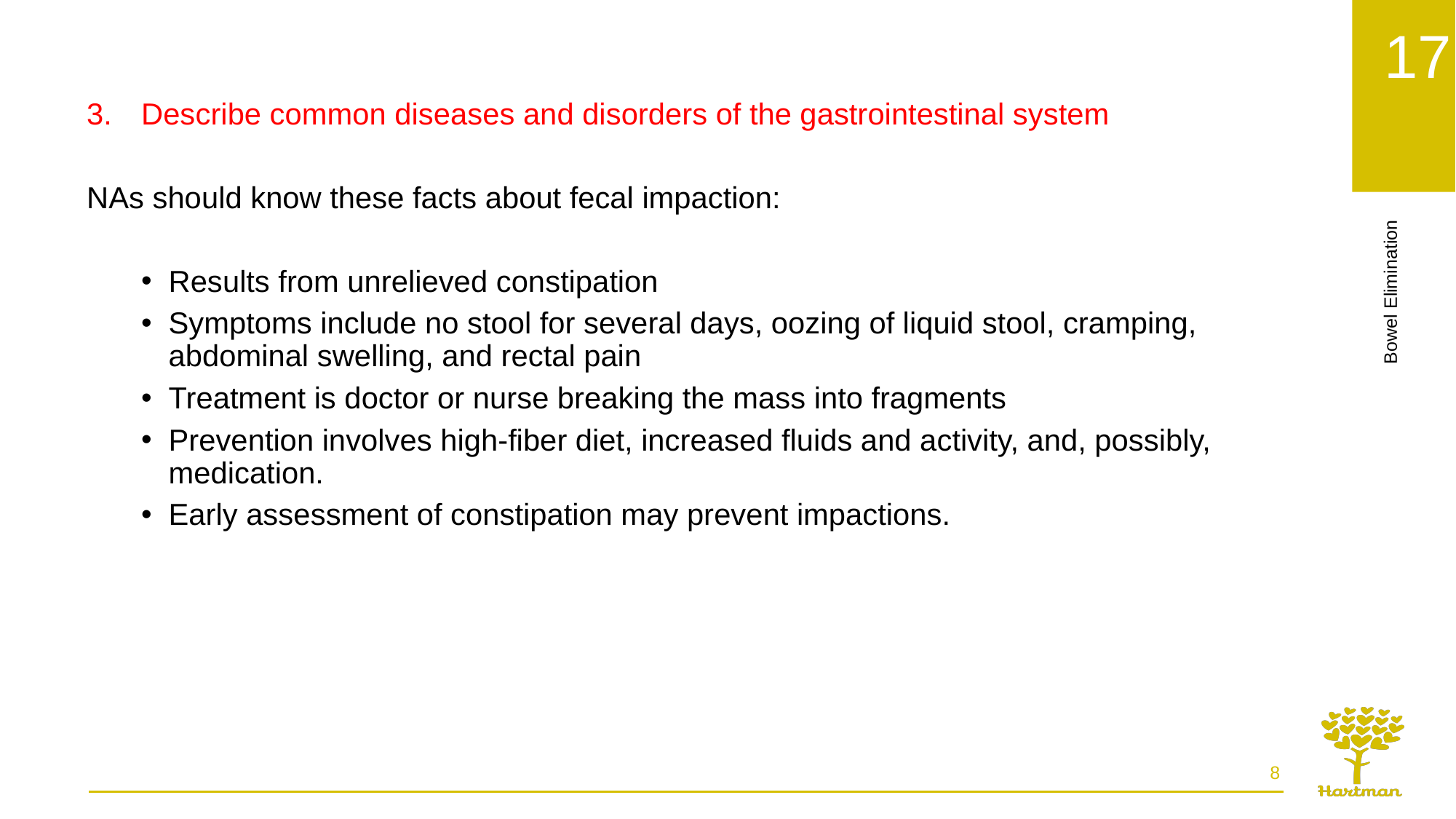

Describe common diseases and disorders of the gastrointestinal system

NAs should know these facts about fecal impaction:

Results from unrelieved constipation
Symptoms include no stool for several days, oozing of liquid stool, cramping, abdominal swelling, and rectal pain
Treatment is doctor or nurse breaking the mass into fragments
Prevention involves high-fiber diet, increased fluids and activity, and, possibly, medication.
Early assessment of constipation may prevent impactions.

8